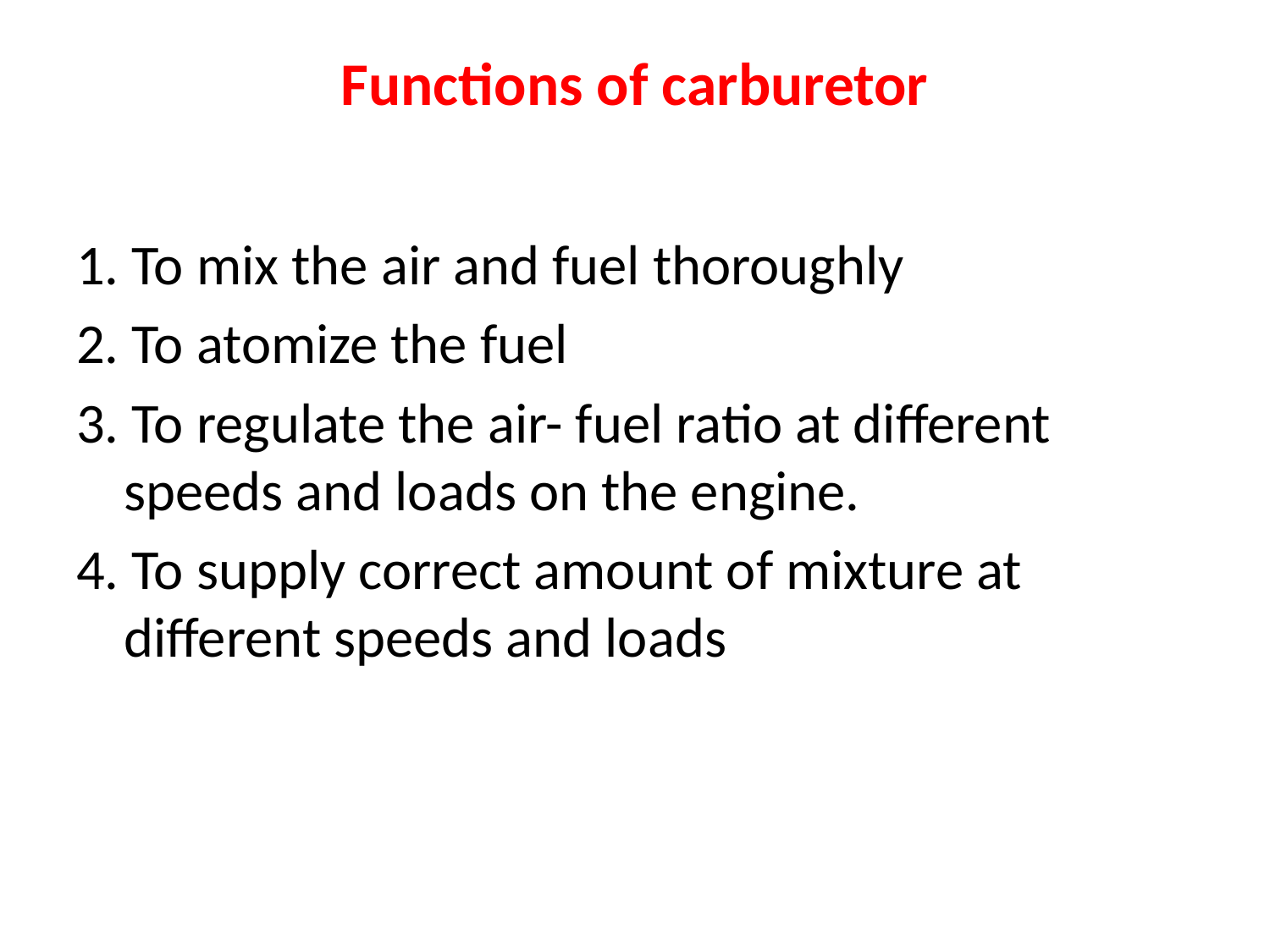

# Functions of carburetor
1. To mix the air and fuel thoroughly
2. To atomize the fuel
3. To regulate the air- fuel ratio at different speeds and loads on the engine.
4. To supply correct amount of mixture at different speeds and loads